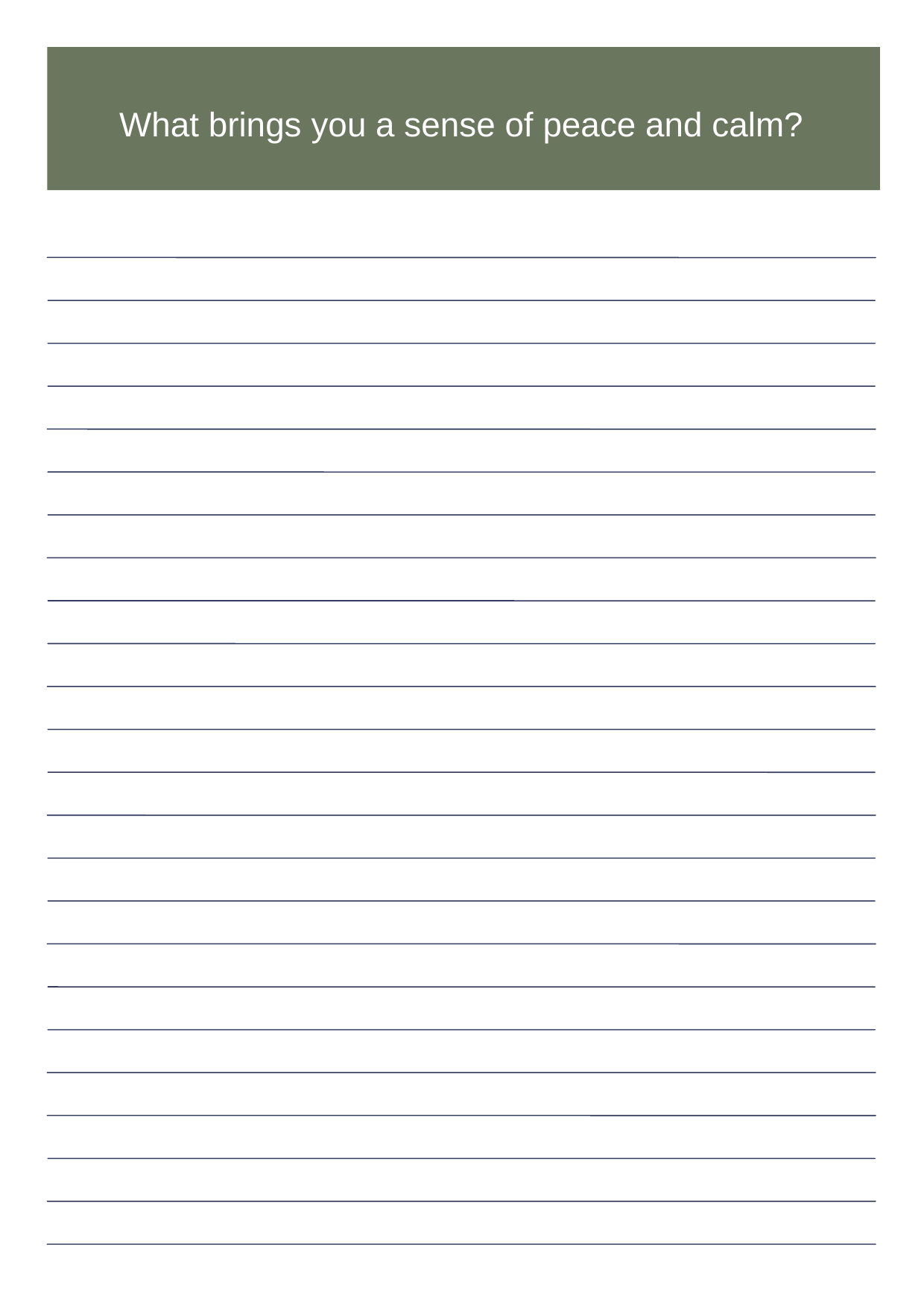

What brings you a sense of peace and calm?